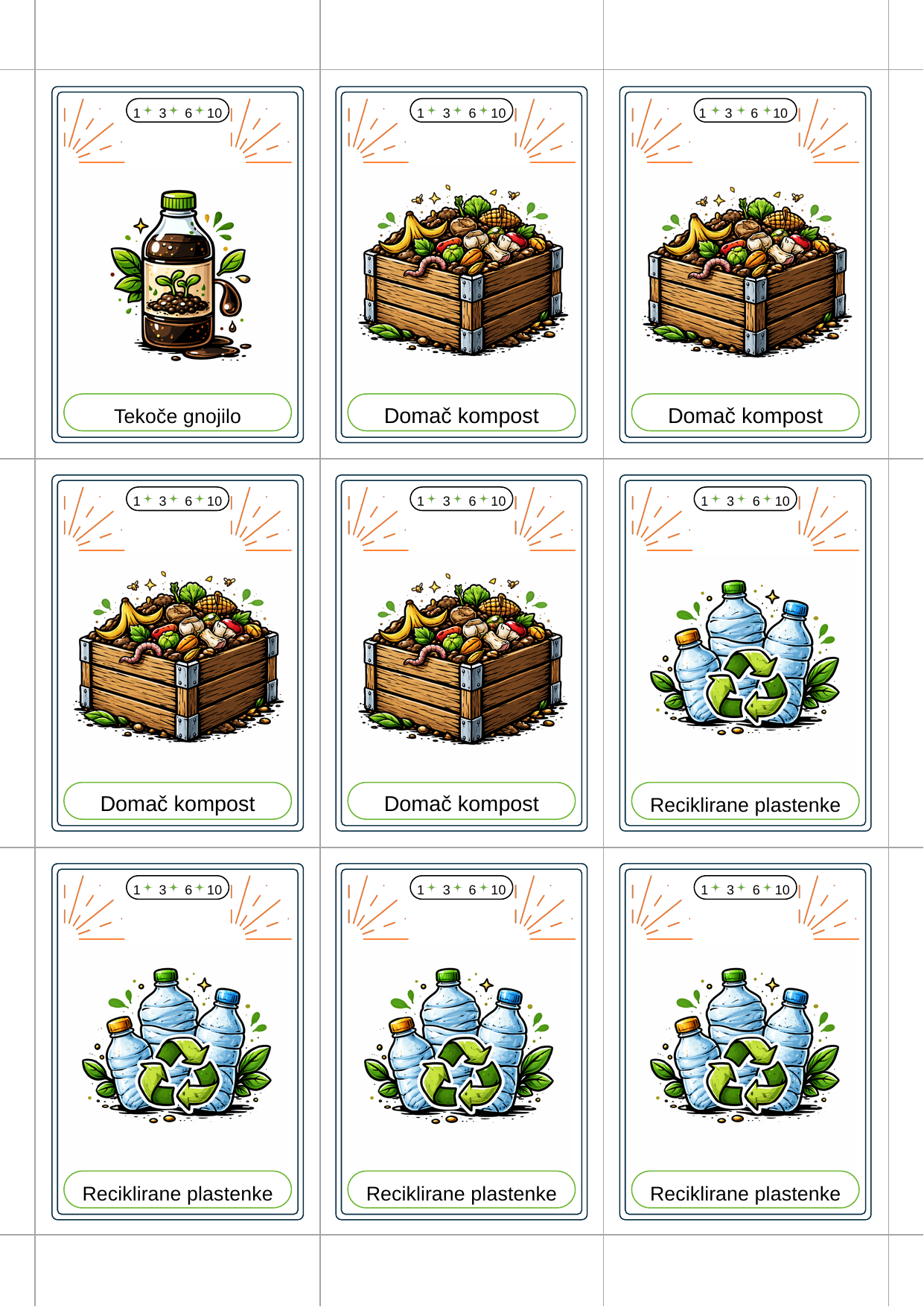

1     3     6    10

1     3     6    10

1     3     6    10

Domač kompost
Domač kompost
Tekoče gnojilo

1     3     6    10

1     3     6    10

1     3     6    10

Domač kompost
Domač kompost
Reciklirane plastenke

1     3     6    10

1     3     6    10

1     3     6    10

Reciklirane plastenke
Reciklirane plastenke
Reciklirane plastenke